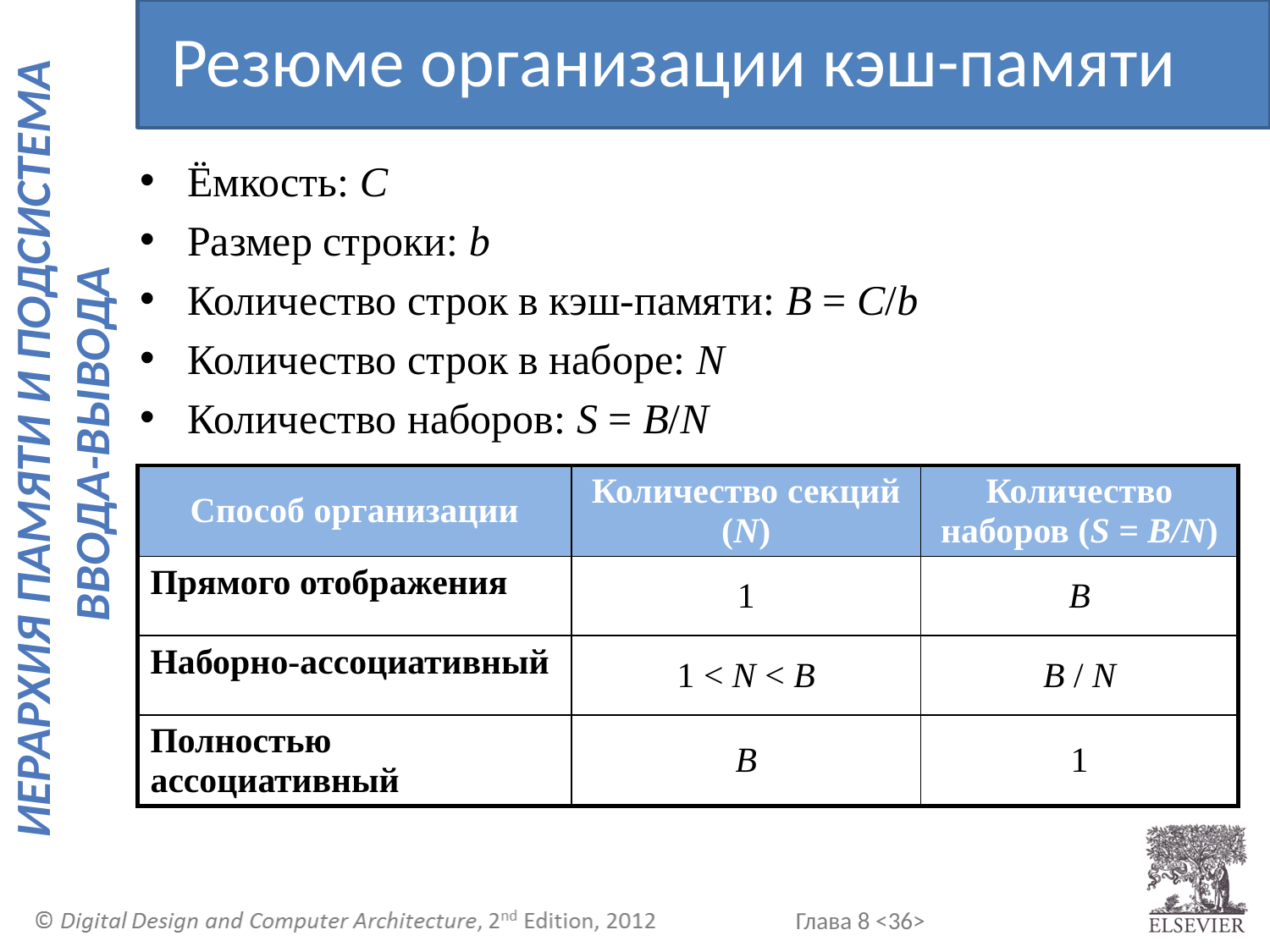

Резюме организации кэш-памяти

Ёмкость: C
Размер строки: b
Количество строк в кэш-памяти: B = C/b
Количество строк в наборе: N
Количество наборов: S = B/N

| Способ организации | Количество секций (N) | Количество наборов (S = B/N) |
| --- | --- | --- |
| Прямого отображения | 1 | B |
| Наборно-ассоциативный | 1 < N < B | B / N |
| Полностью ассоциативный | B | 1 |